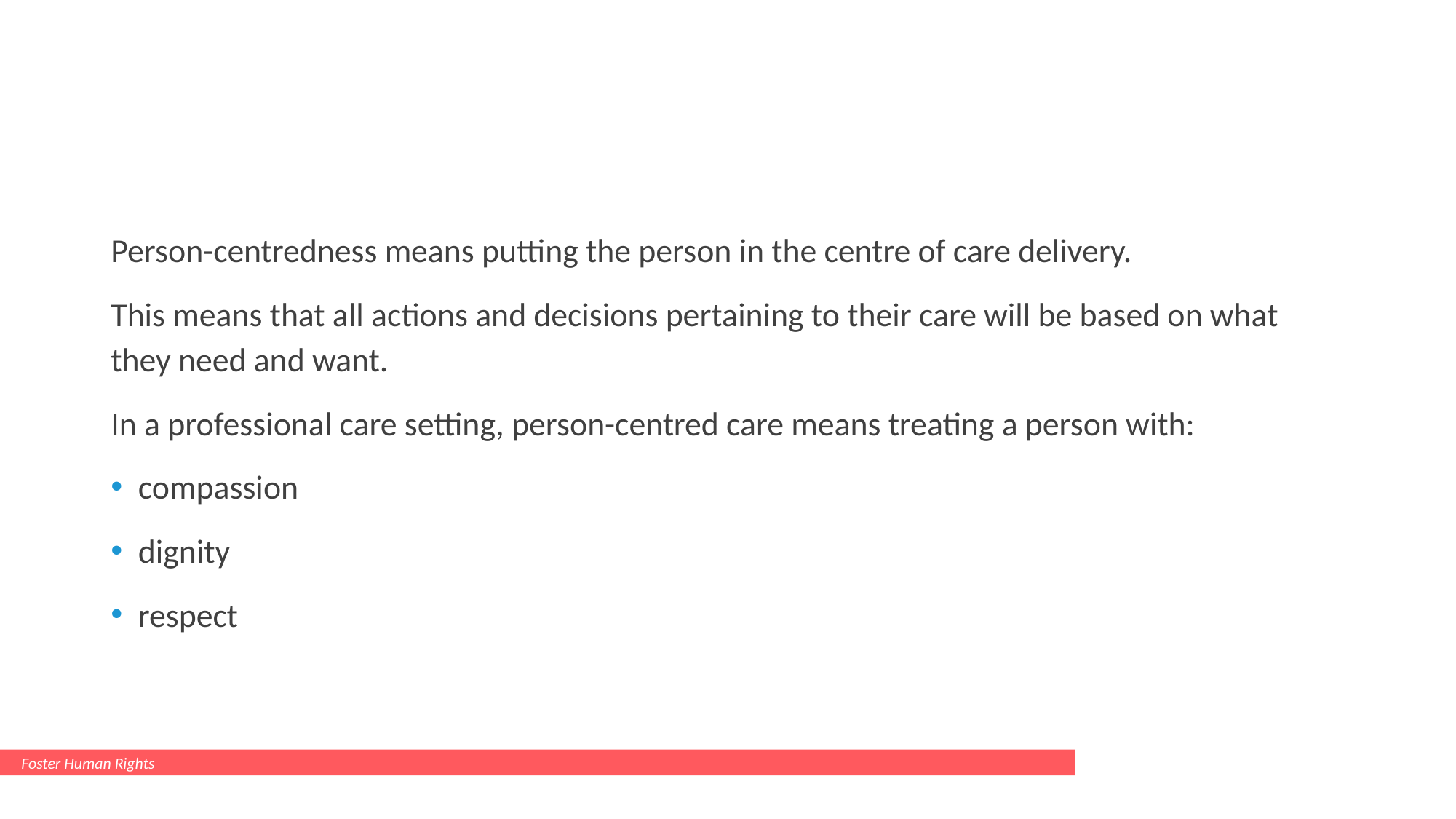

#
Person-centredness means putting the person in the centre of care delivery.
This means that all actions and decisions pertaining to their care will be based on what they need and want.
In a professional care setting, person-centred care means treating a person with:
compassion
dignity
respect
Foster Human Rights